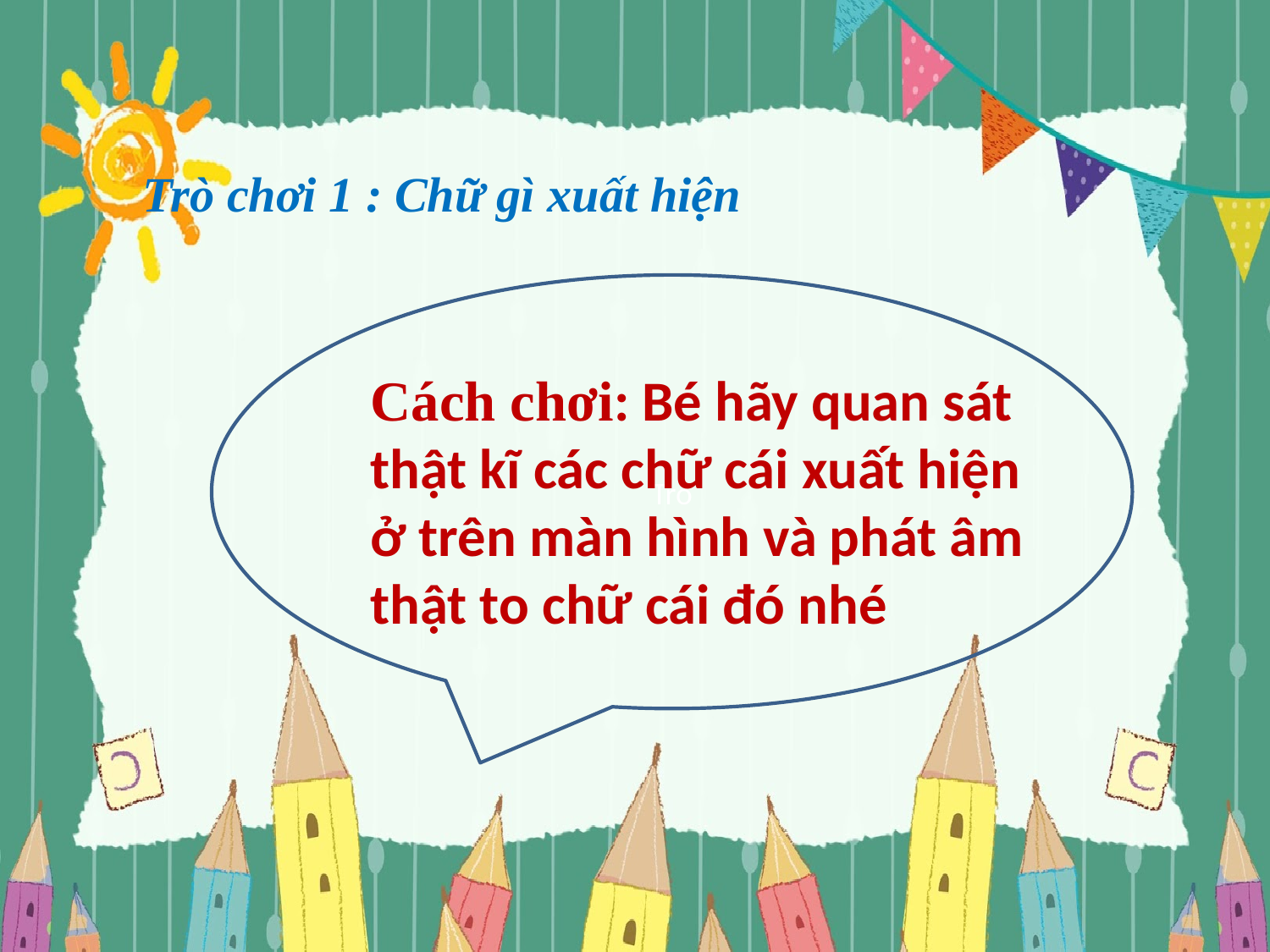

Trò chơi 1 : Chữ gì xuất hiện
Tro
Cách chơi: Bé hãy quan sát thật kĩ các chữ cái xuất hiện ở trên màn hình và phát âm thật to chữ cái đó nhé